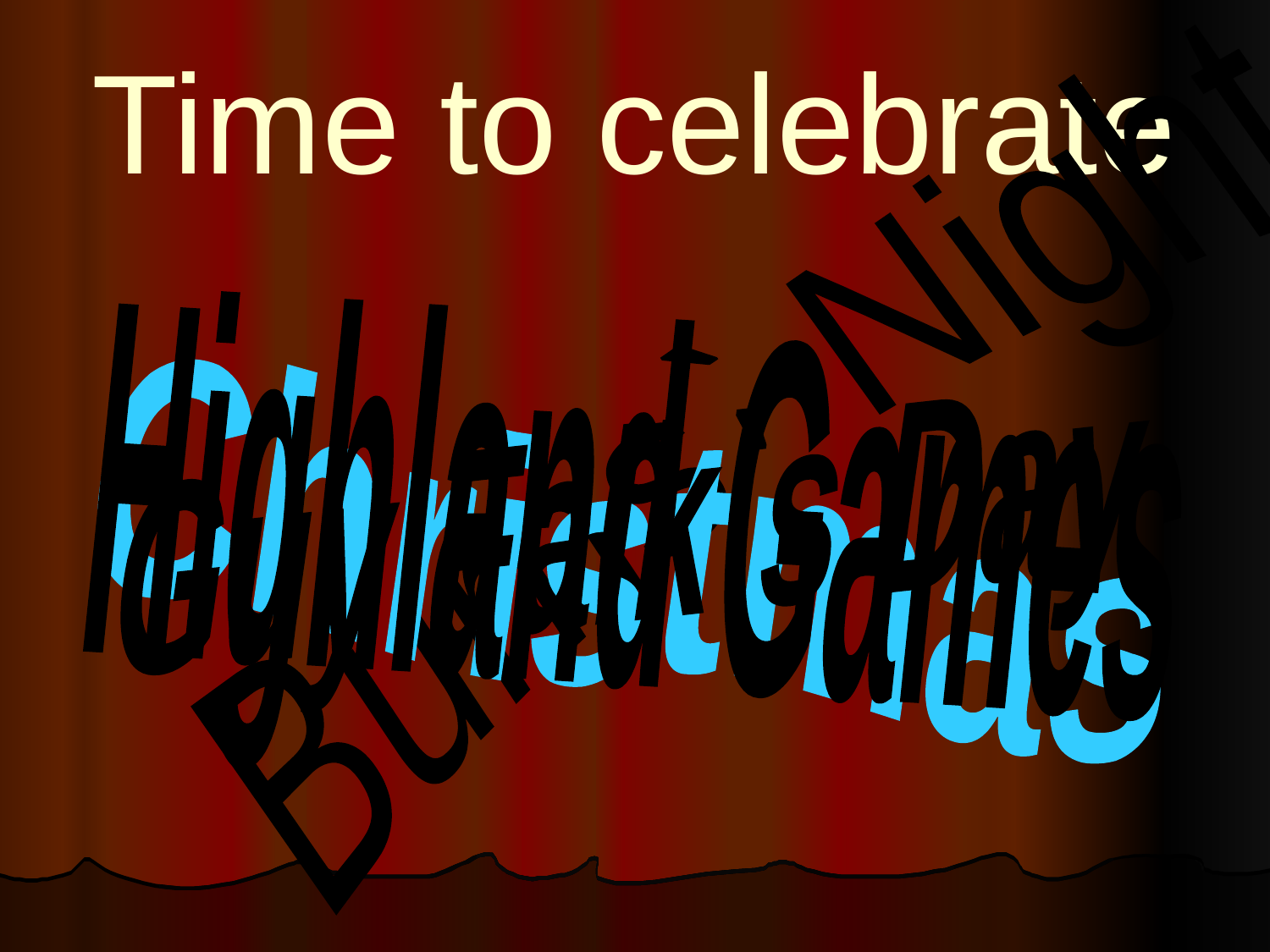

# Time to celebrate
Burns` Night
Highland Games
Christmas
Guy Falk`s Day